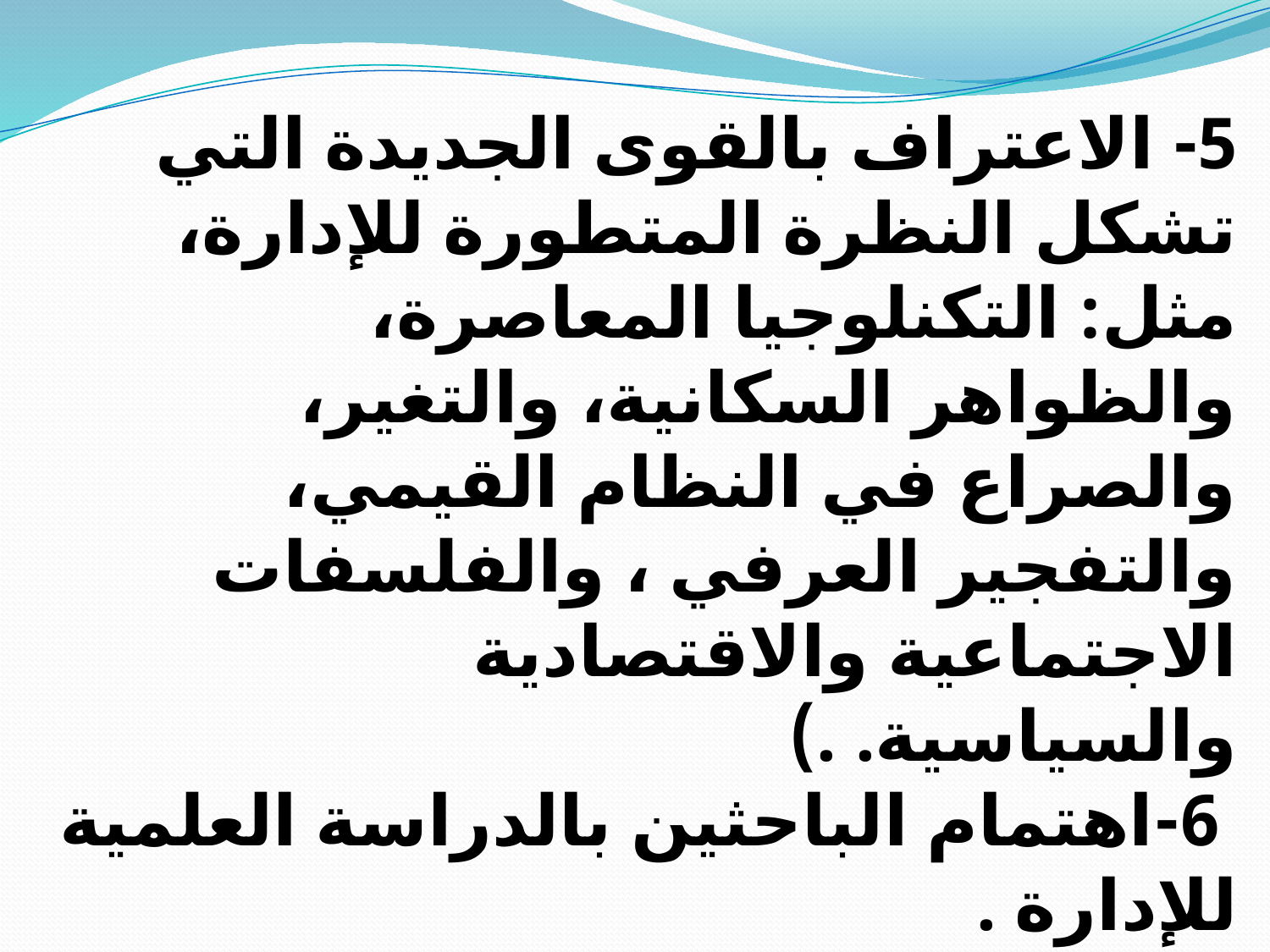

5- الاعتراف بالقوى الجديدة التي تشكل النظرة المتطورة للإدارة، مثل: التكنلوجيا المعاصرة، والظواهر السكانية، والتغير، والصراع في النظام القيمي، والتفجير العرفي ، والفلسفات الاجتماعية والاقتصادية والسياسية. .)
 6-اهتمام الباحثين بالدراسة العلمية للإدارة .